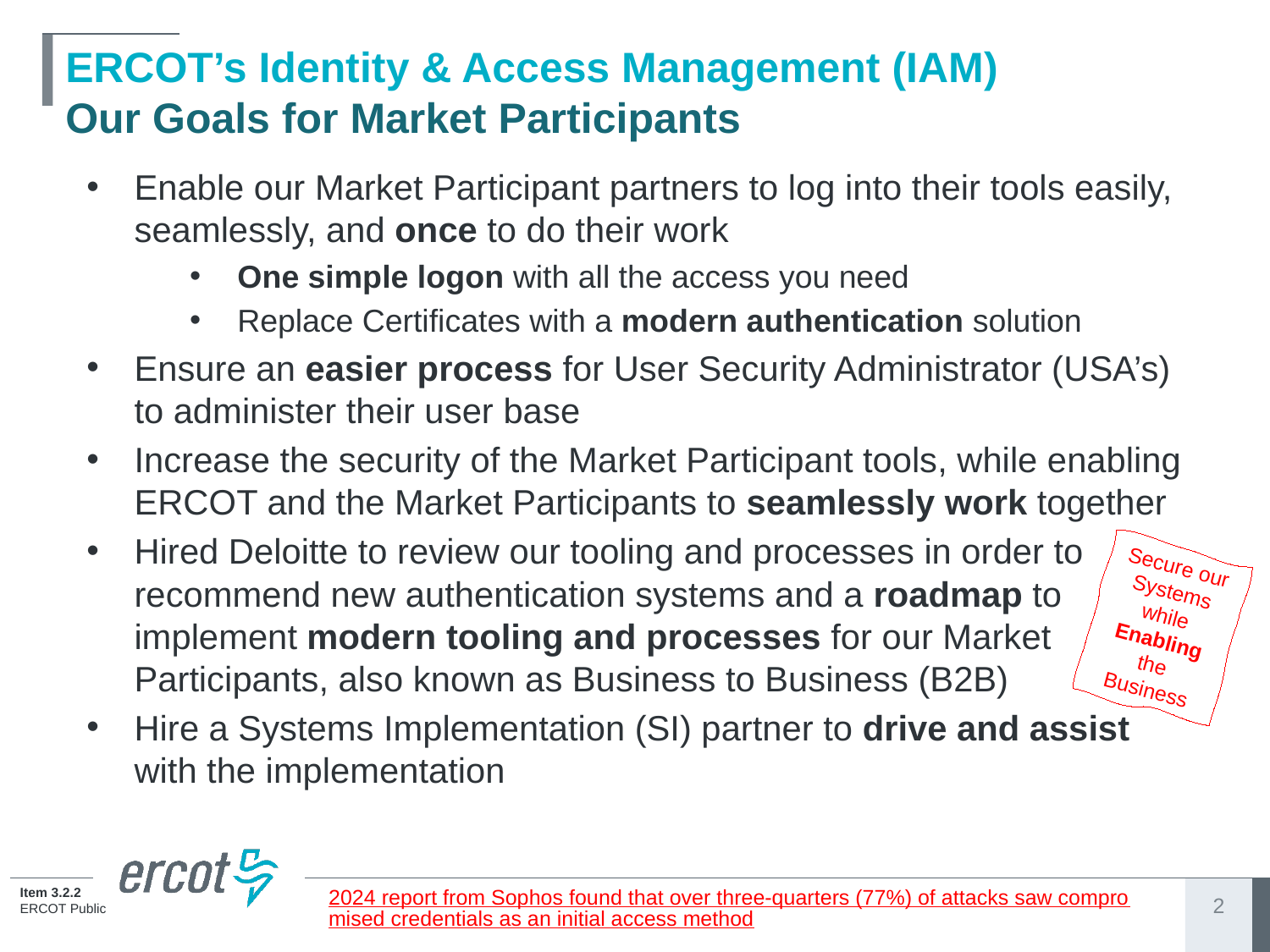

# ERCOT’s Identity & Access Management (IAM) Our Goals for Market Participants
Enable our Market Participant partners to log into their tools easily, seamlessly, and once to do their work
One simple logon with all the access you need
Replace Certificates with a modern authentication solution
Ensure an easier process for User Security Administrator (USA’s) to administer their user base
Increase the security of the Market Participant tools, while enabling ERCOT and the Market Participants to seamlessly work together
Hired Deloitte to review our tooling and processes in order to recommend new authentication systems and a roadmap to implement modern tooling and processes for our Market Participants, also known as Business to Business (B2B)
Hire a Systems Implementation (SI) partner to drive and assist with the implementation

Secure our Systems while Enabling the Business
2024 report from Sophos found that over three-quarters (77%) of attacks saw compromised credentials as an initial access method
2